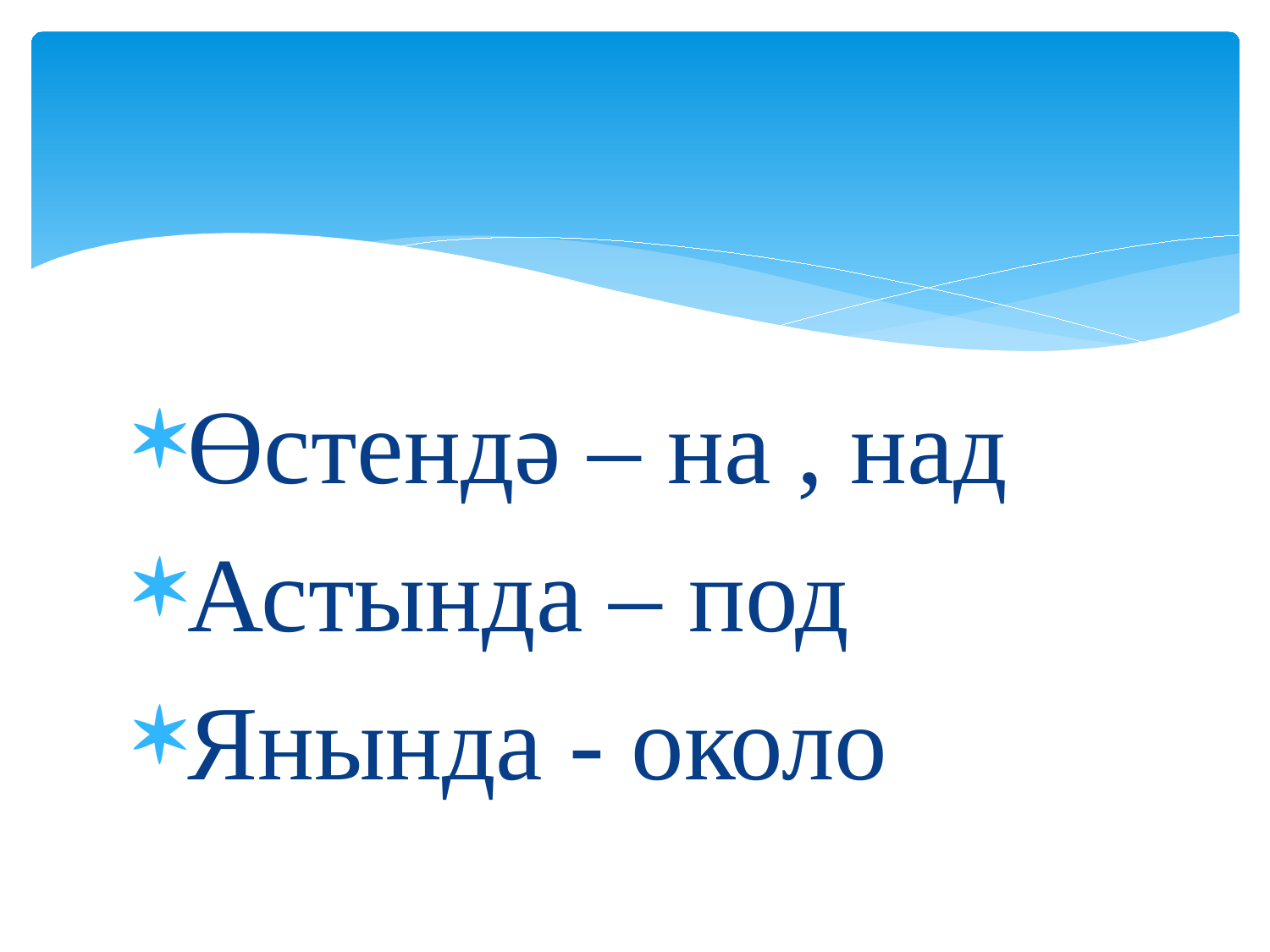

#
Өстендә – на , над
Астында – под
Янында - около